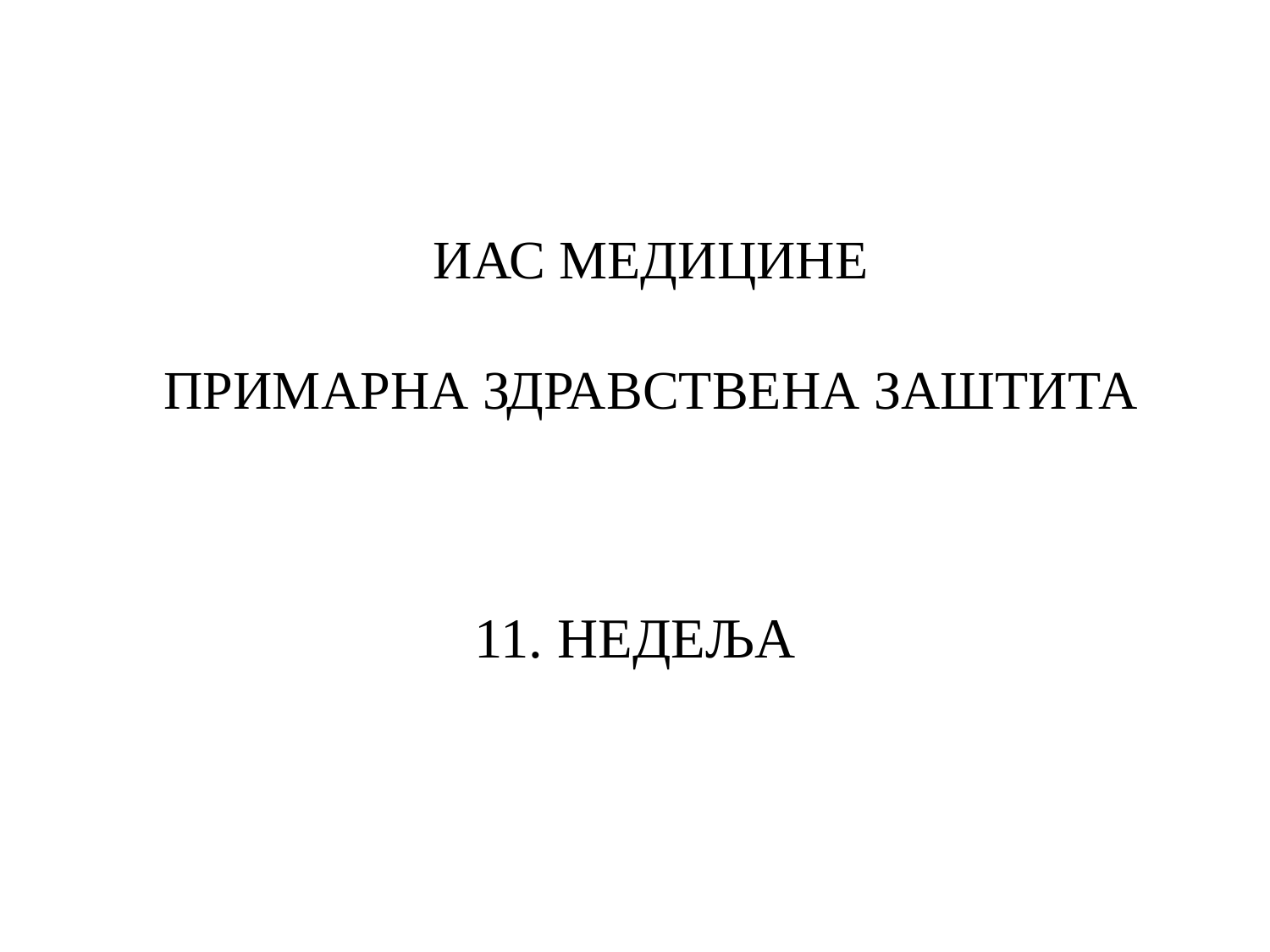

ИАС МЕДИЦИНЕ
ПРИМАРНА ЗДРАВСТВЕНА ЗАШТИТА
11. НЕДЕЉА